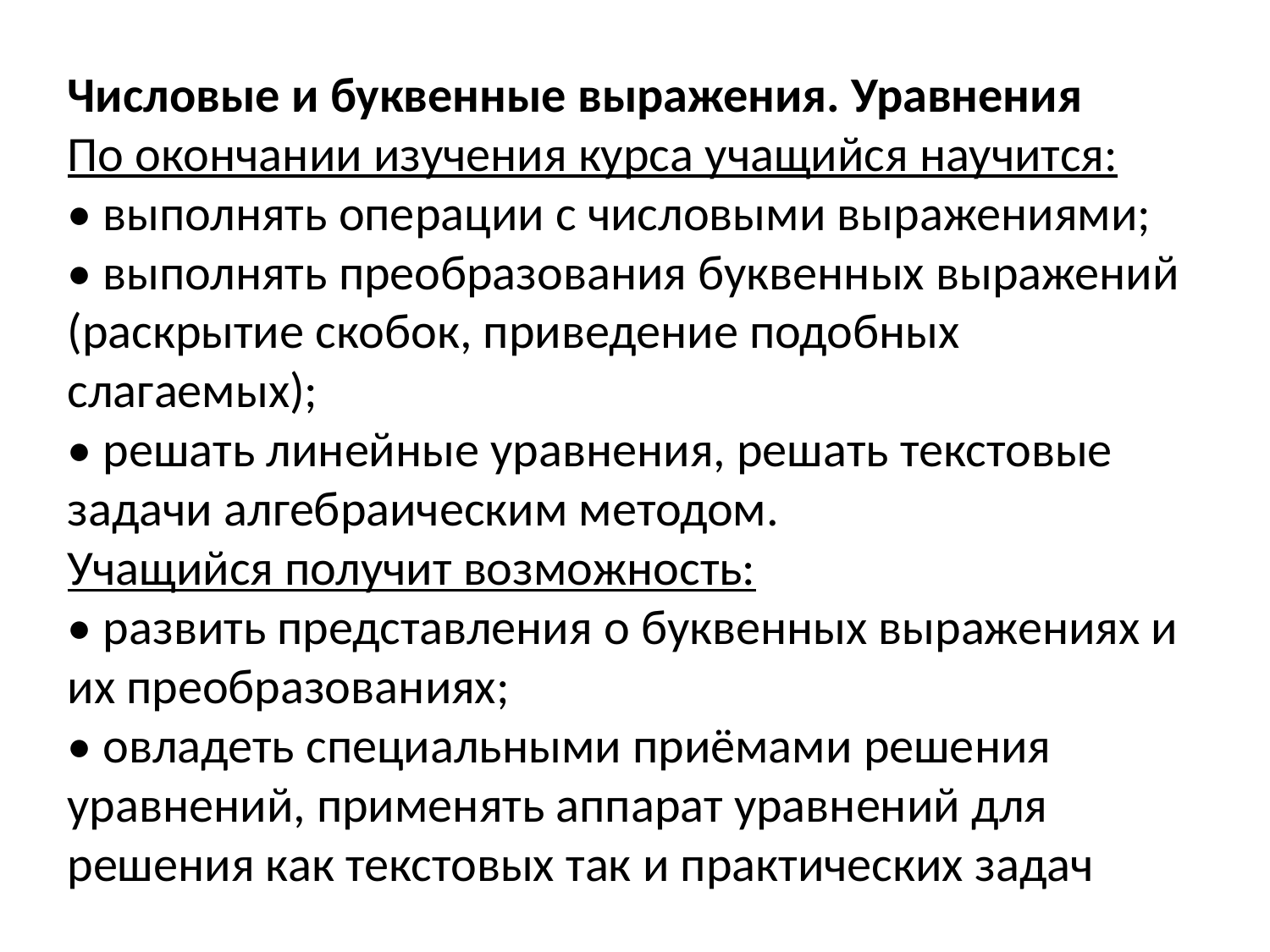

Числовые и буквенные выражения. Уравнения
По окончании изучения курса учащийся научится:
• выполнять операции с числовыми выражениями;
• выполнять преобразования буквенных выражений (раскрытие скобок, приведение подобных слагаемых);
• решать линейные уравнения, решать текстовые задачи алгебраическим методом.
Учащийся получит возможность:
• развить представления о буквенных выражениях и их преобразованиях;
• овладеть специальными приёмами решения уравнений, применять аппарат уравнений для решения как текстовых так и практических задач